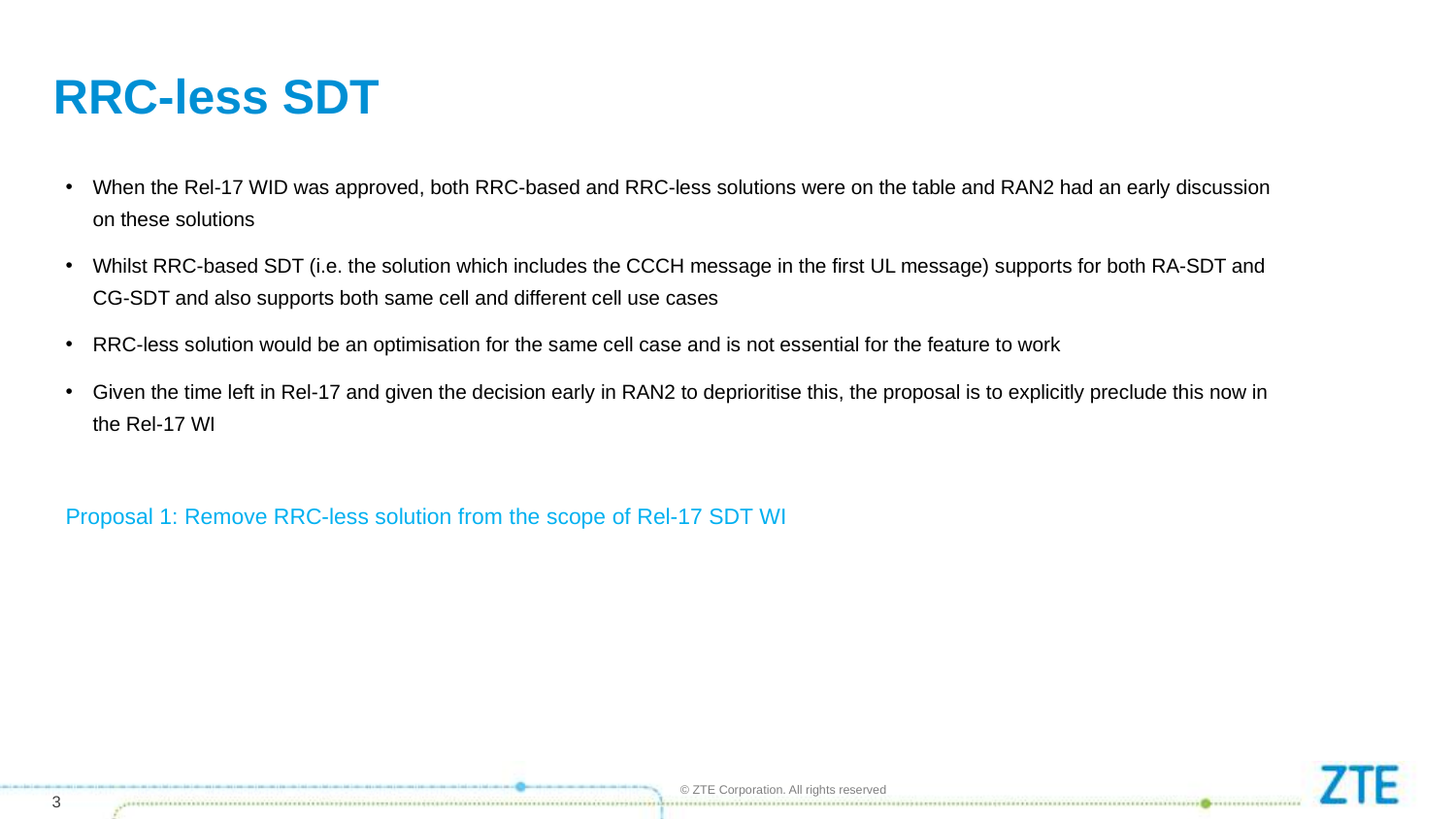

# RRC-less SDT
When the Rel-17 WID was approved, both RRC-based and RRC-less solutions were on the table and RAN2 had an early discussion on these solutions
Whilst RRC-based SDT (i.e. the solution which includes the CCCH message in the first UL message) supports for both RA-SDT and CG-SDT and also supports both same cell and different cell use cases
RRC-less solution would be an optimisation for the same cell case and is not essential for the feature to work
Given the time left in Rel-17 and given the decision early in RAN2 to deprioritise this, the proposal is to explicitly preclude this now in the Rel-17 WI

Proposal 1: Remove RRC-less solution from the scope of Rel-17 SDT WI